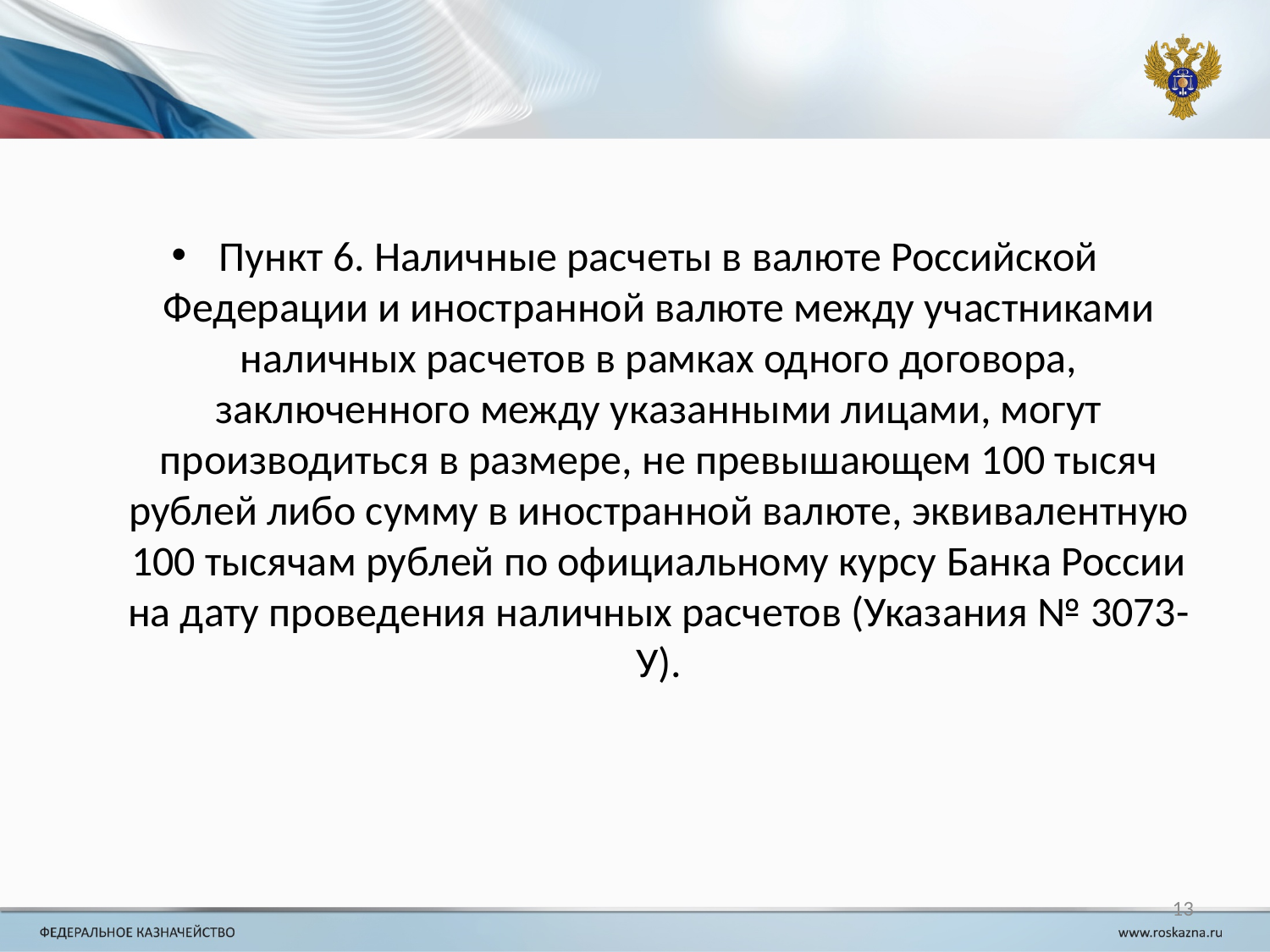

#
Пункт 6. Наличные расчеты в валюте Российской Федерации и иностранной валюте между участниками наличных расчетов в рамках одного договора, заключенного между указанными лицами, могут производиться в размере, не превышающем 100 тысяч рублей либо сумму в иностранной валюте, эквивалентную 100 тысячам рублей по официальному курсу Банка России на дату проведения наличных расчетов (Указания № 3073-У).
13